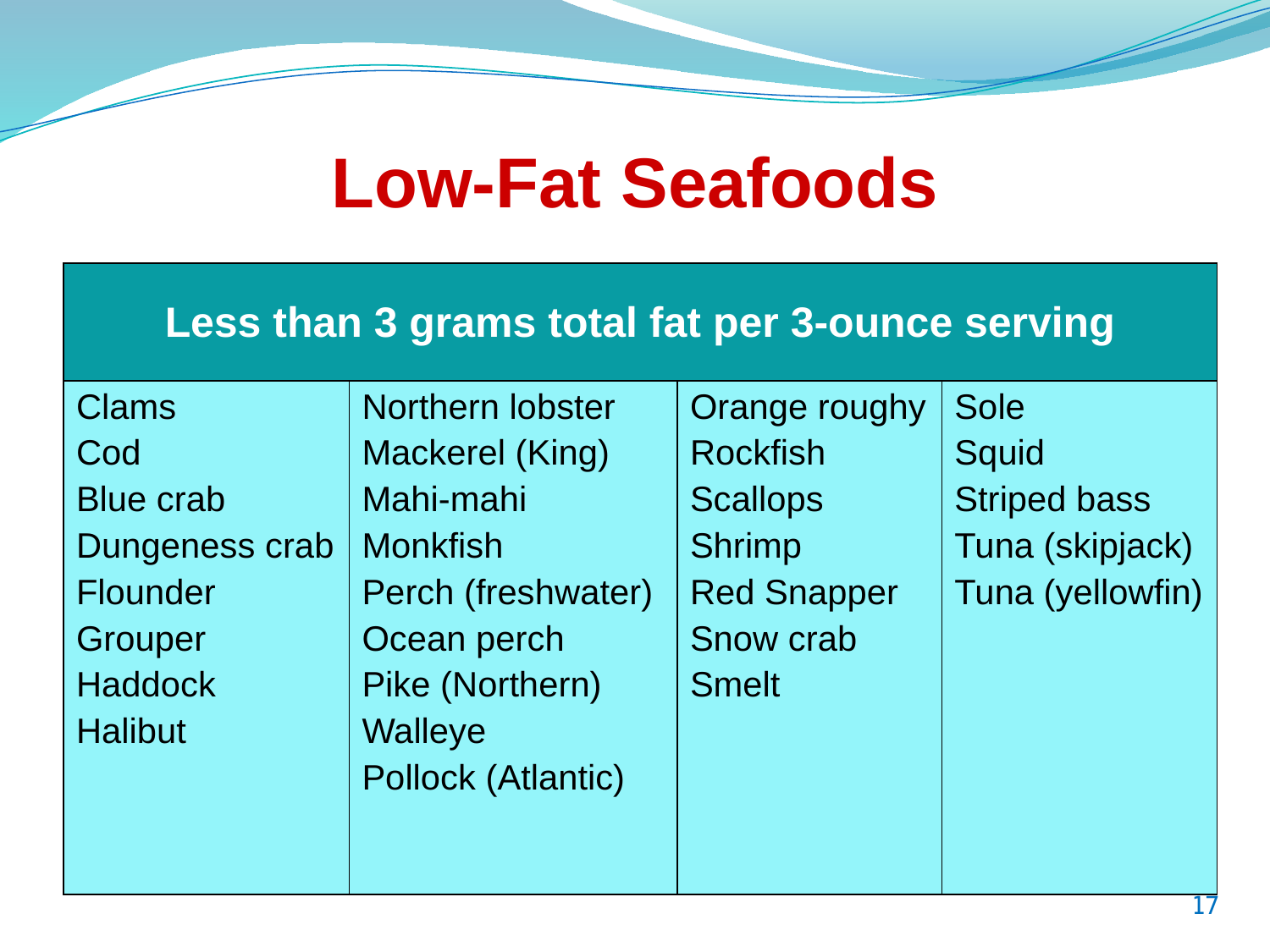

# Low-Fat Seafoods
| Less than 3 grams total fat per 3-ounce serving |  |  |  |
| --- | --- | --- | --- |
| Clams Cod Blue crab Dungeness crab Flounder Grouper Haddock Halibut | Northern lobster Mackerel (King) Mahi-mahi Monkfish Perch (freshwater) Ocean perch Pike (Northern) Walleye Pollock (Atlantic) | Orange roughy Rockfish Scallops Shrimp Red Snapper Snow crab Smelt | Sole Squid Striped bass Tuna (skipjack) Tuna (yellowfin) |
17